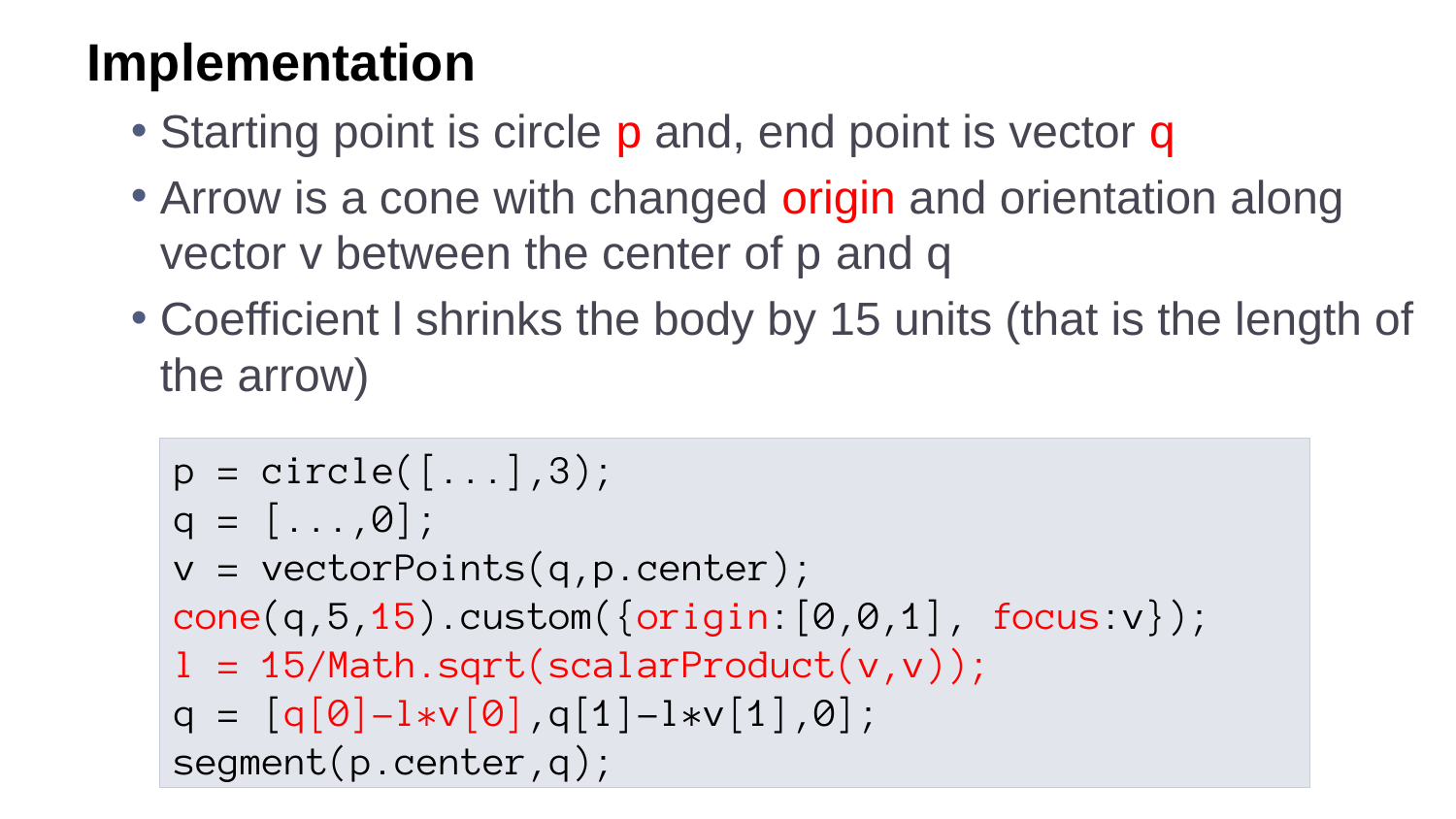

Implementation
Starting point is circle p and, end point is vector q
Arrow is a cone with changed origin and orientation along vector v between the center of p and q
Coefficient l shrinks the body by 15 units (that is the length of the arrow)
p = circle([...],3);
q = [...,0];
v = vectorPoints(q,p.center);
cone(q,5,15).custom({origin:[0,0,1], focus:v});
l = 15/Math.sqrt(scalarProduct(v,v));
q = [q[0]-l*v[0],q[1]-l*v[1],0];
segment(p.center,q);